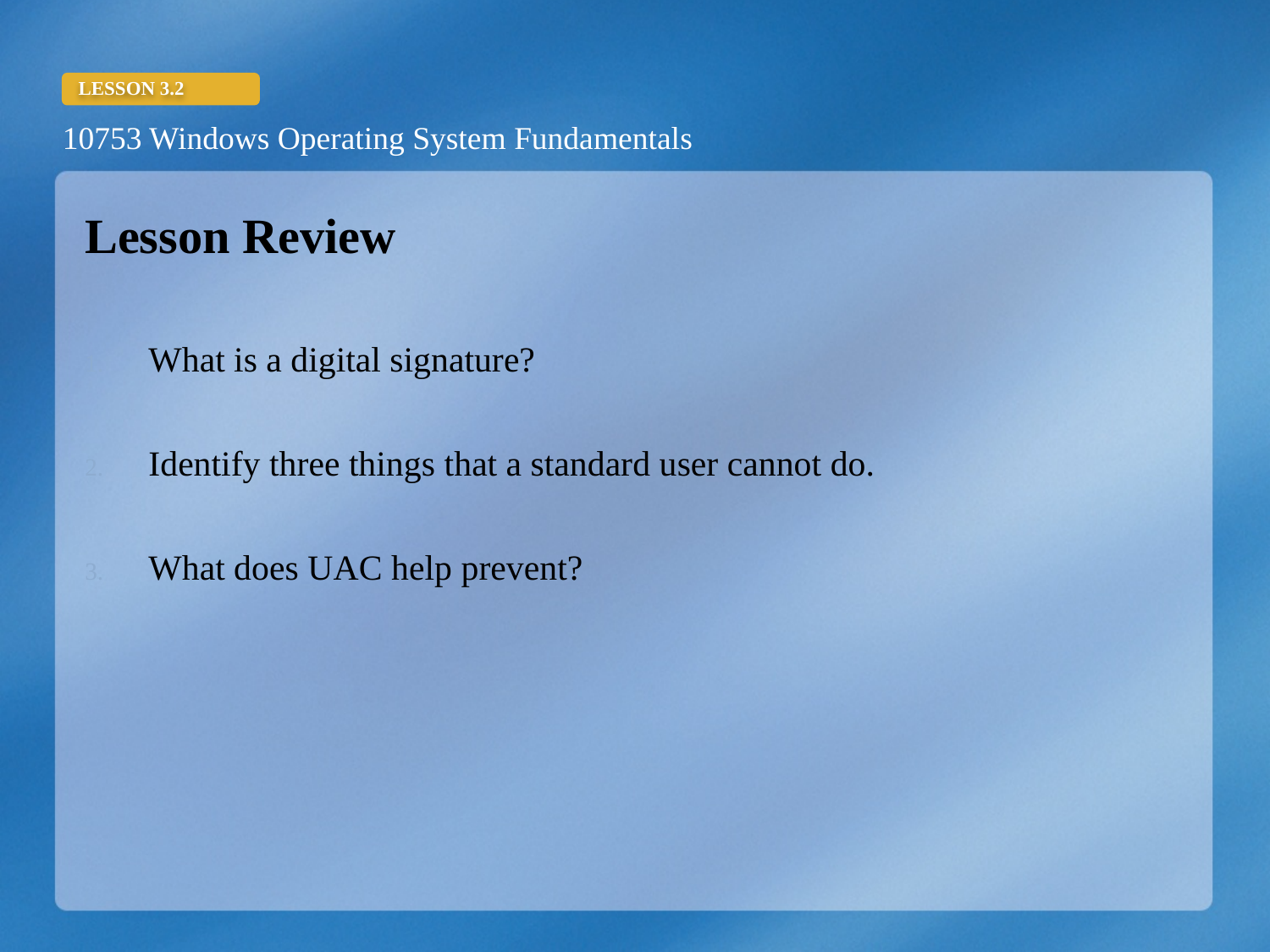

Lesson Review

What is a digital signature?

Identify three things that a standard user cannot do.

What does UAC help prevent?